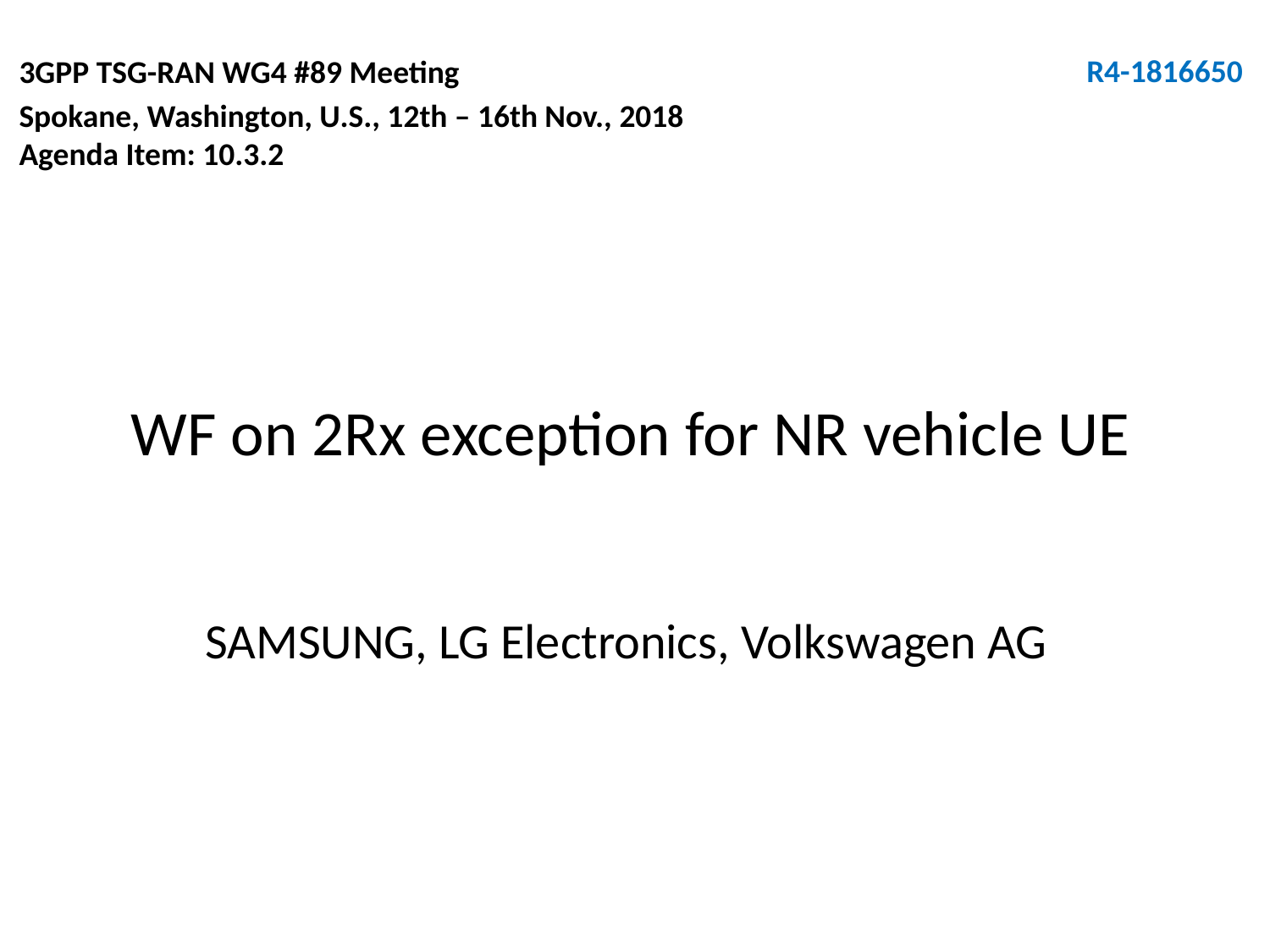

3GPP TSG-RAN WG4 #89 Meeting
Spokane, Washington, U.S., 12th – 16th Nov., 2018
Agenda Item: 10.3.2
R4-1816650
# WF on 2Rx exception for NR vehicle UE
SAMSUNG, LG Electronics, Volkswagen AG